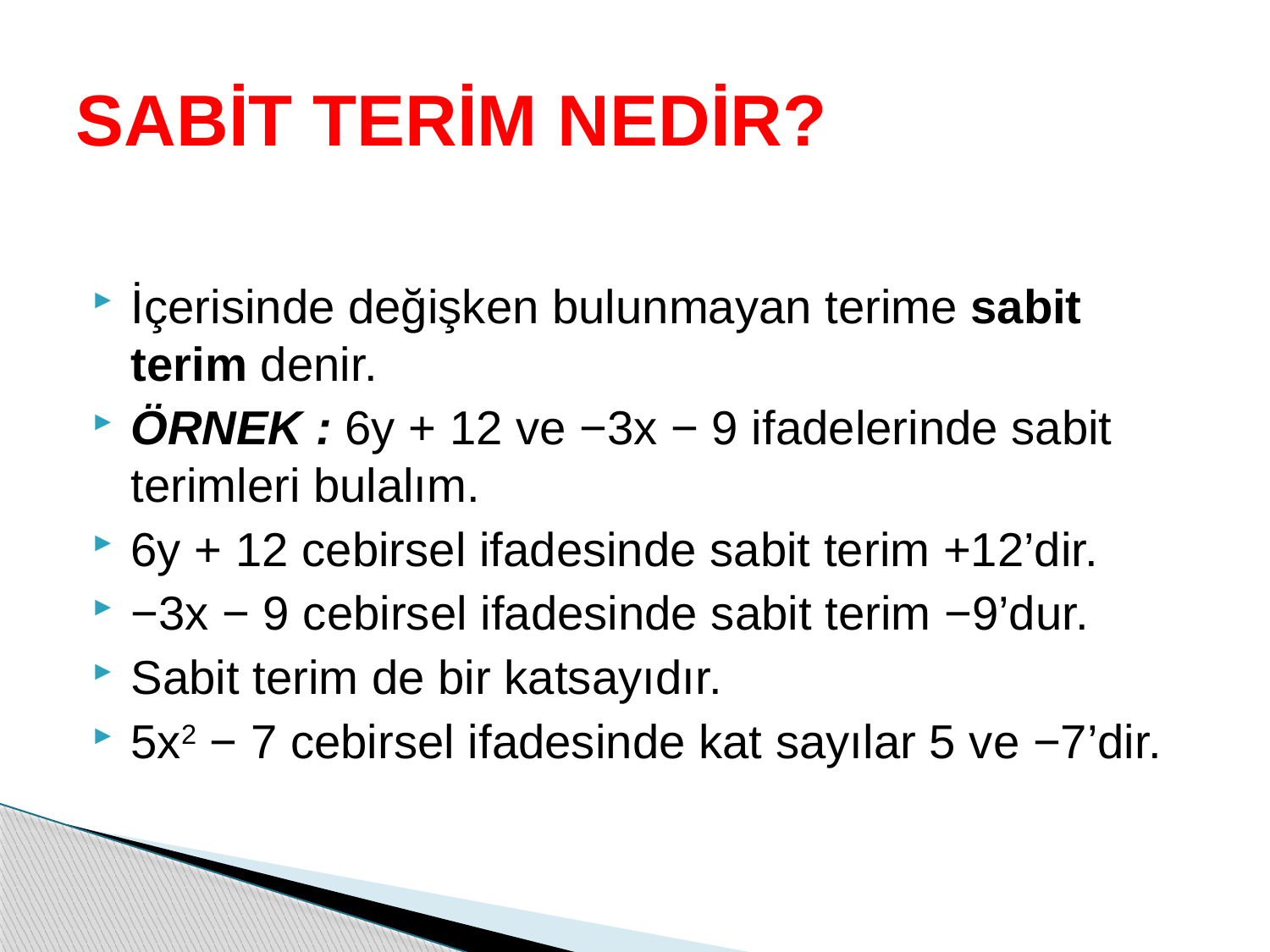

# SABİT TERİM NEDİR?

İçerisinde değişken bulunmayan terime sabit terim denir.
ÖRNEK : 6y + 12 ve −3x − 9 ifadelerinde sabit terimleri bulalım.
6y + 12 cebirsel ifadesinde sabit terim +12’dir.
−3x − 9 cebirsel ifadesinde sabit terim −9’dur.
Sabit terim de bir katsayıdır.
5x2 − 7 cebirsel ifadesinde kat sayılar 5 ve −7’dir.